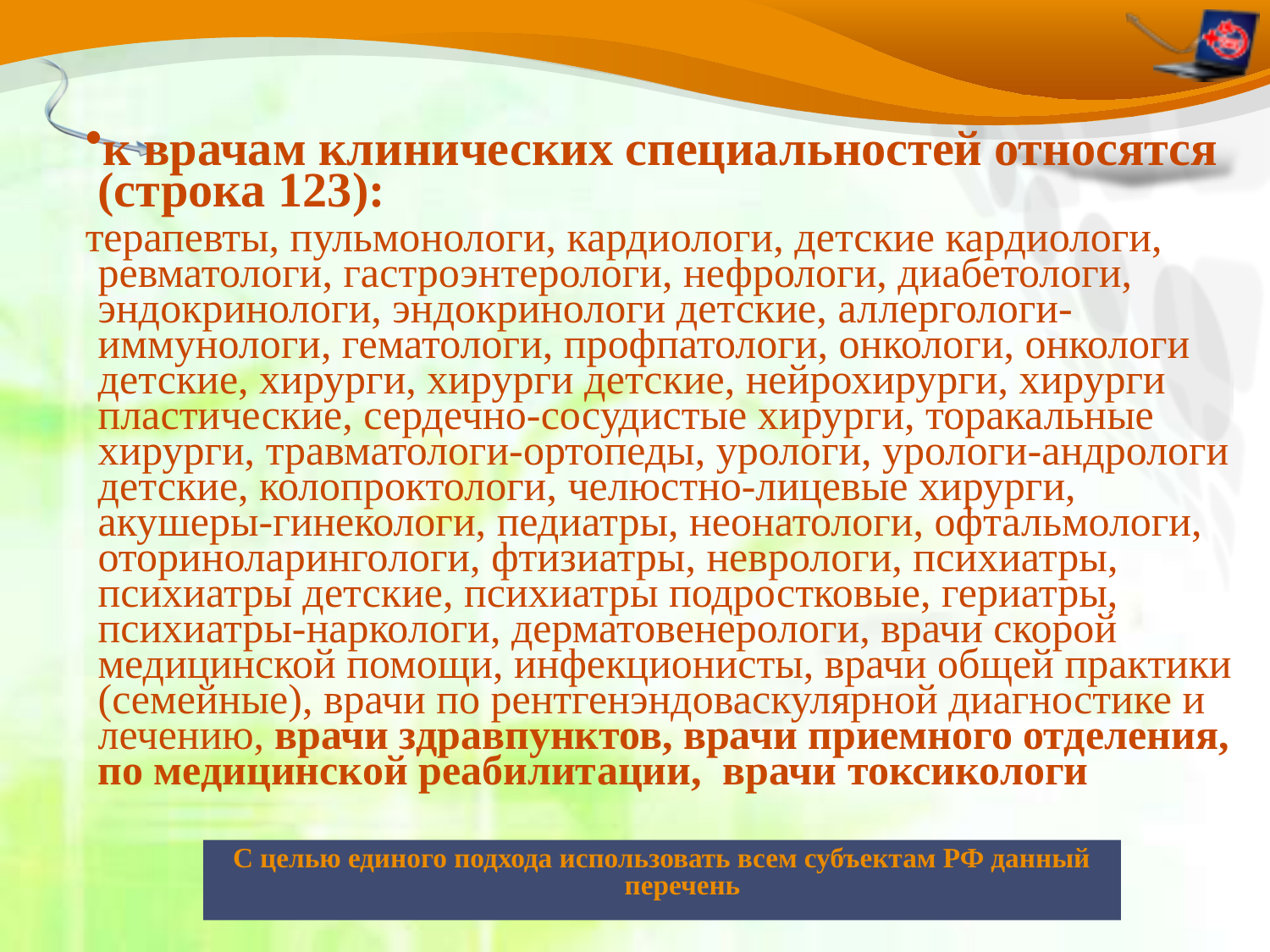

к врачам клинических специальностей относятся (строка 123):
терапевты, пульмонологи, кардиологи, детские кардиологи, ревматологи, гастроэнтерологи, нефрологи, диабетологи, эндокринологи, эндокринологи детские, аллергологи- иммунологи, гематологи, профпатологи, онкологи, онкологи детские, хирурги, хирурги детские, нейрохирурги, хирурги пластические, сердечно-сосудистые хирурги, торакальные хирурги, травматологи-ортопеды, урологи, урологи-андрологи детские, колопроктологи, челюстно-лицевые хирурги, акушеры-гинекологи, педиатры, неонатологи, офтальмологи, оториноларингологи, фтизиатры, неврологи, психиатры, психиатры детские, психиатры подростковые, гериатры, психиатры-наркологи, дерматовенерологи, врачи скорой медицинской помощи, инфекционисты, врачи общей практики (семейные), врачи по рентгенэндоваскулярной диагностике и лечению, врачи здравпунктов, врачи приемного отделения, по медицинской реабилитации,  врачи токсикологи
С целью единого подхода использовать всем субъектам РФ данный перечень